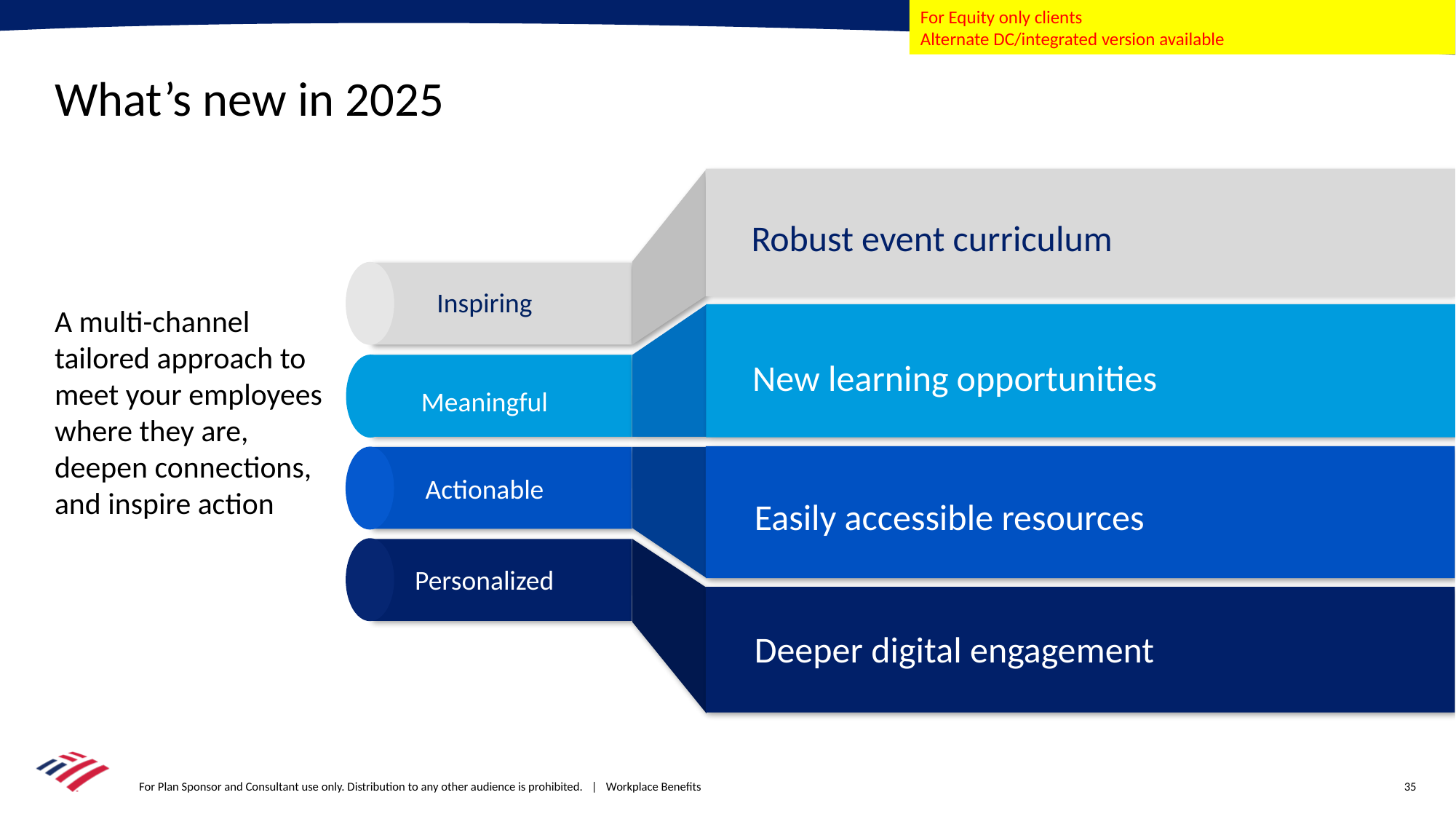

For Equity only clients
Alternate DC/integrated version available
# What’s new in 2025

Robust event curriculum

Inspiring

New learning opportunities

Meaningful

Actionable
Easily accessible resources

Personalized

Deeper digital engagement
A multi-channel tailored approach to meet your employees where they are, deepen connections, and inspire action
35